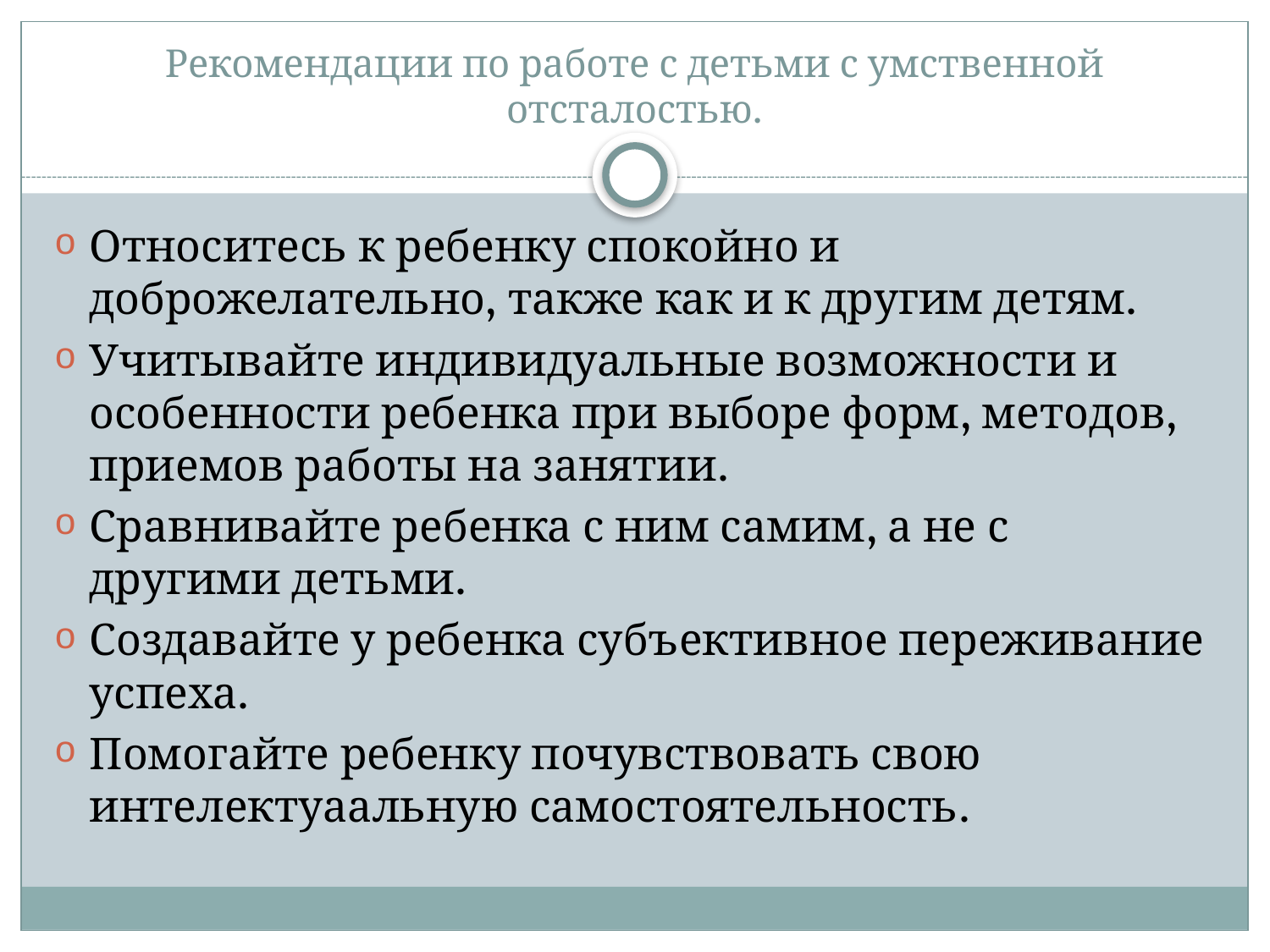

# Рекомендации по работе с детьми с умственной отсталостью.
Относитесь к ребенку спокойно и доброжелательно, также как и к другим детям.
Учитывайте индивидуальные возможности и особенности ребенка при выборе форм, методов, приемов работы на занятии.
Сравнивайте ребенка с ним самим, а не с  другими детьми.
Создавайте у ребенка субъективное переживание успеха.
Помогайте ребенку почувствовать свою интелектуаальную самостоятельность.